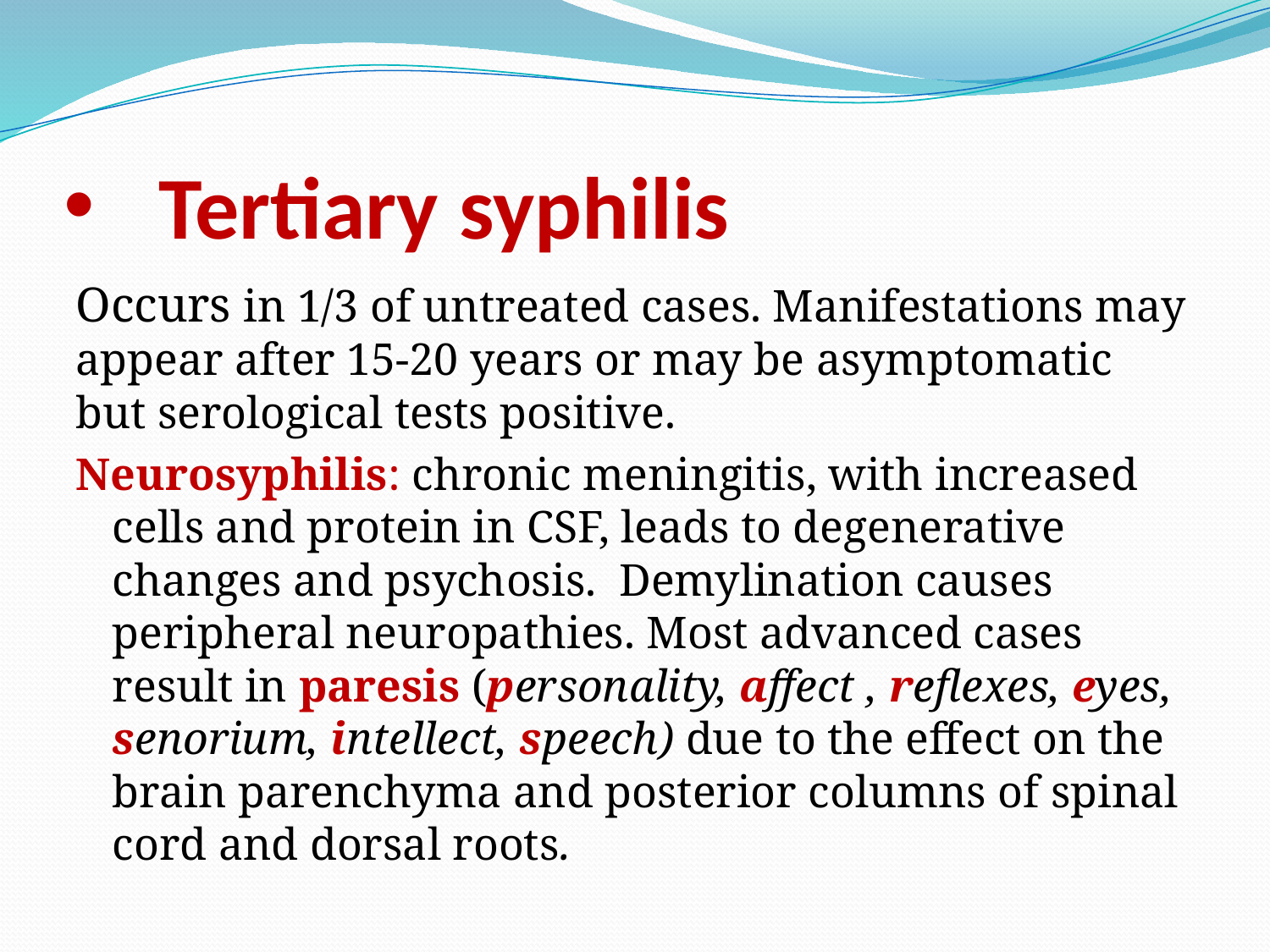

# Tertiary syphilis
Occurs in 1/3 of untreated cases. Manifestations may appear after 15-20 years or may be asymptomatic but serological tests positive.
Neurosyphilis: chronic meningitis, with increased cells and protein in CSF, leads to degenerative changes and psychosis.  Demylination causes peripheral neuropathies. Most advanced cases result in paresis (personality, affect , reflexes, eyes, senorium, intellect, speech) due to the effect on the brain parenchyma and posterior columns of spinal cord and dorsal roots.